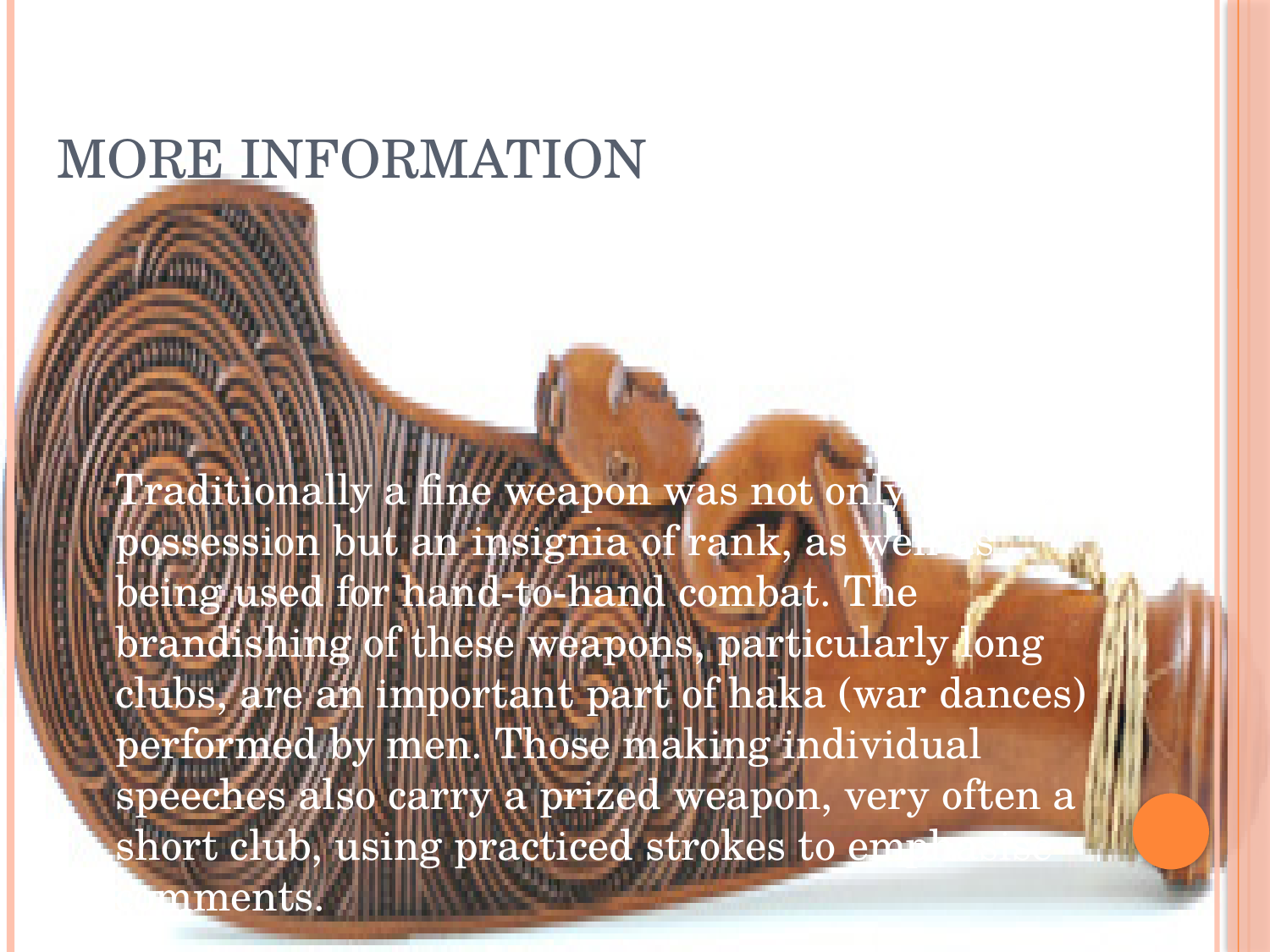

# More information
Traditionally a fine weapon was not only a prized possession but an insignia of rank, as well as being used for hand-to-hand combat. The brandishing of these weapons, particularly long clubs, are an important part of haka (war dances) performed by men. Those making individual speeches also carry a prized weapon, very often a short club, using practiced strokes to emphasise comments.